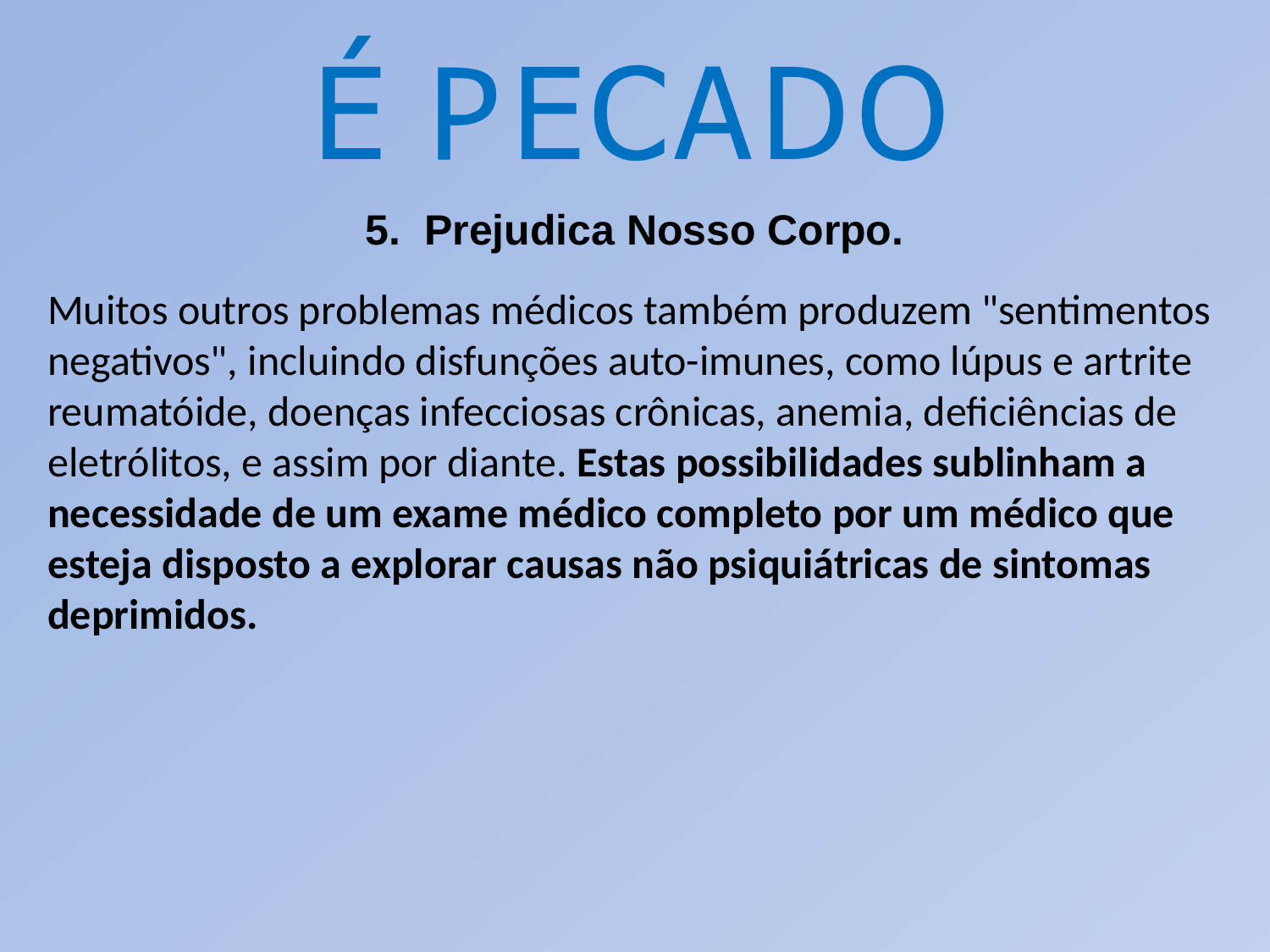

É PECADO

5.  Prejudica Nosso Corpo.

Muitos outros problemas médicos também produzem "sentimentos negativos", incluindo disfunções auto-imunes, como lúpus e artrite reumatóide, doenças infecciosas crônicas, anemia, deficiências de eletrólitos, e assim por diante. Estas possibilidades sublinham a necessidade de um exame médico completo por um médico que esteja disposto a explorar causas não psiquiátricas de sintomas deprimidos.